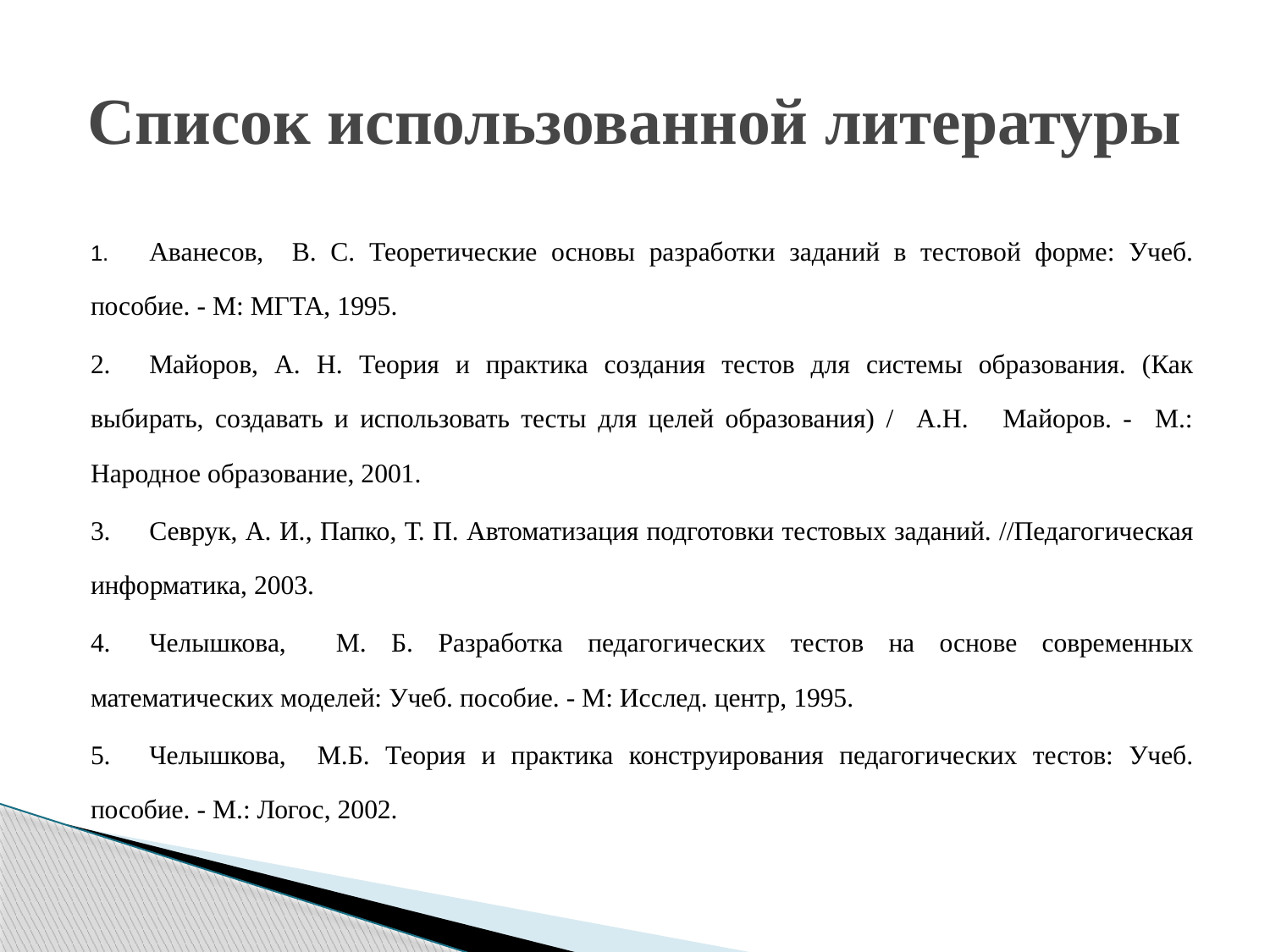

# Список использованной литературы
1.	Аванесов,  В. С. Теоретические основы разработки заданий в тестовой форме: Учеб. пособие. - М: МГТА, 1995.
2.	Майоров, А. Н. Теория и практика создания тестов для системы образования. (Как выбирать, создавать и использовать тесты для целей образования) /  А.Н.   Майоров. -  М.: Народное образование, 2001.
3.	Севрук, А. И., Папко, Т. П. Автоматизация подготовки тестовых заданий. //Педагогическая информатика, 2003.
4.	Челышкова,  М. Б. Разработка педагогических тестов на основе современных математических моделей: Учеб. пособие. - М: Исслед. центр, 1995.
5.	Челышкова,  М.Б. Теория и практика конструирования педагогических тестов: Учеб. пособие. - М.: Логос, 2002.